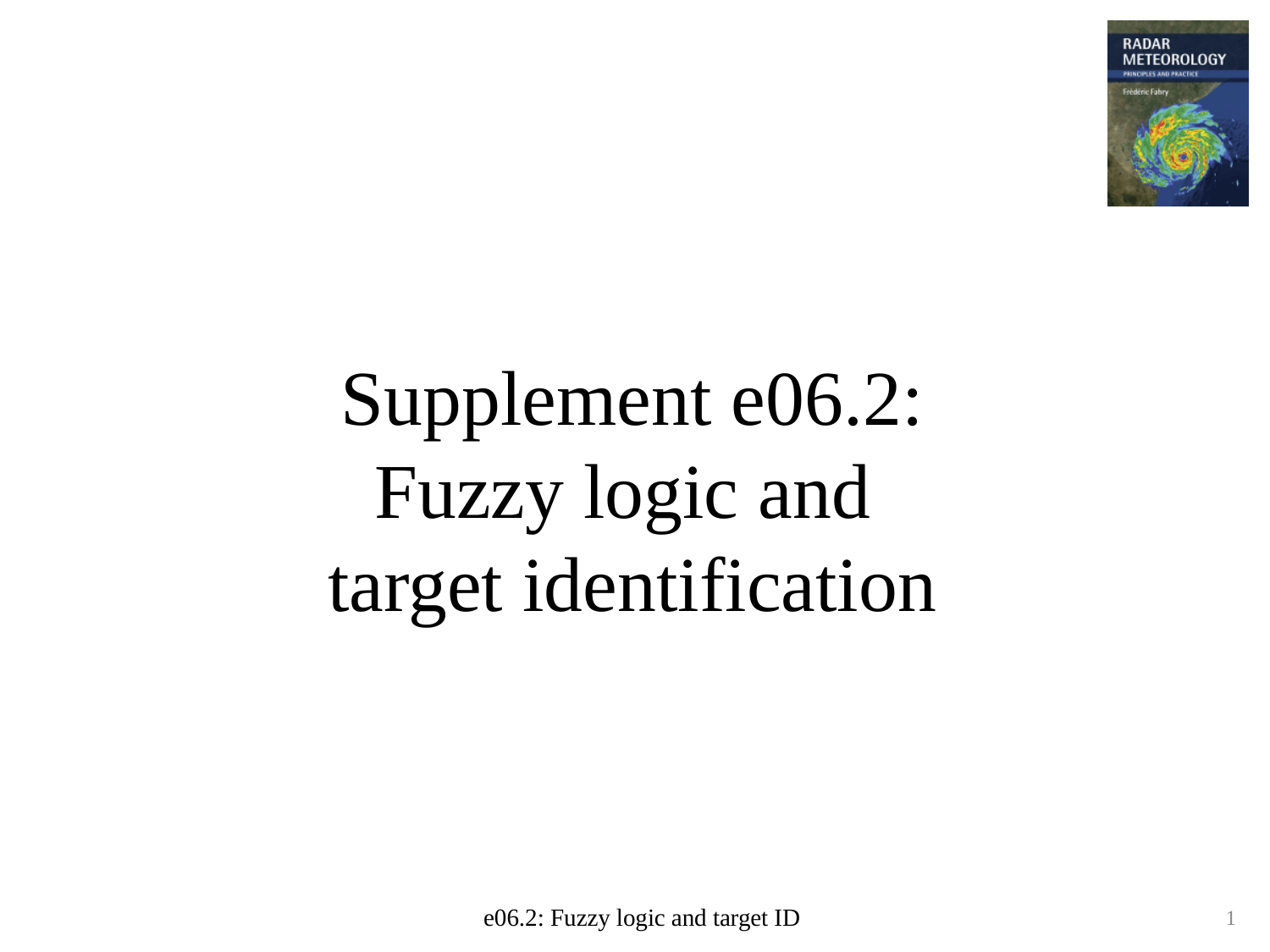

# Supplement e06.2: Fuzzy logic and target identification
e06.2: Fuzzy logic and target ID
1